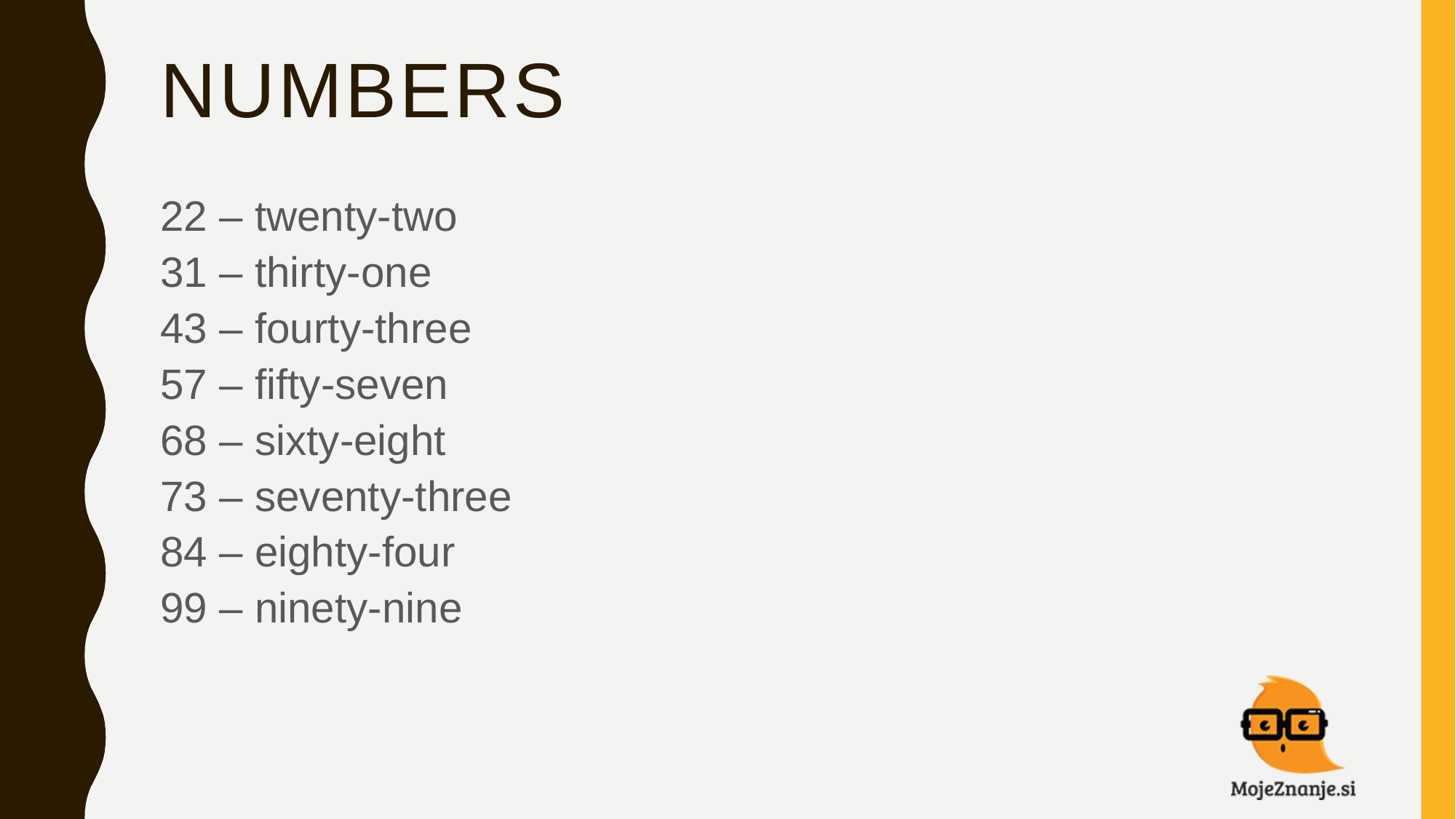

# NUMBERS
22 – twenty-two
31 – thirty-one
43 – fourty-three
57 – fifty-seven
68 – sixty-eight
73 – seventy-three
84 – eighty-four
99 – ninety-nine